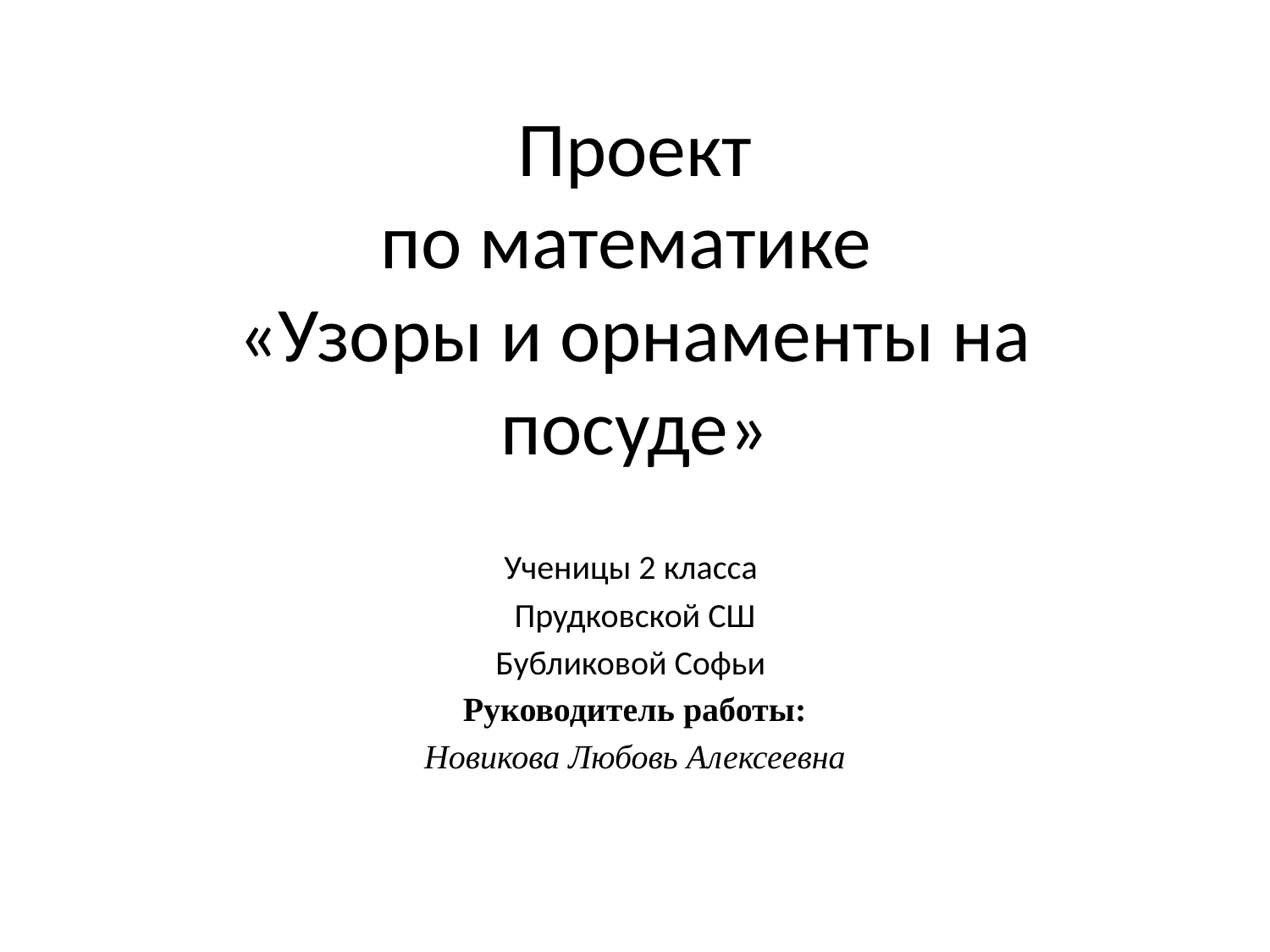

# Проект по математике «Узоры и орнаменты на посуде»
Ученицы 2 класса
Прудковской СШ
Бубликовой Софьи
Руководитель работы:
Новикова Любовь Алексеевна